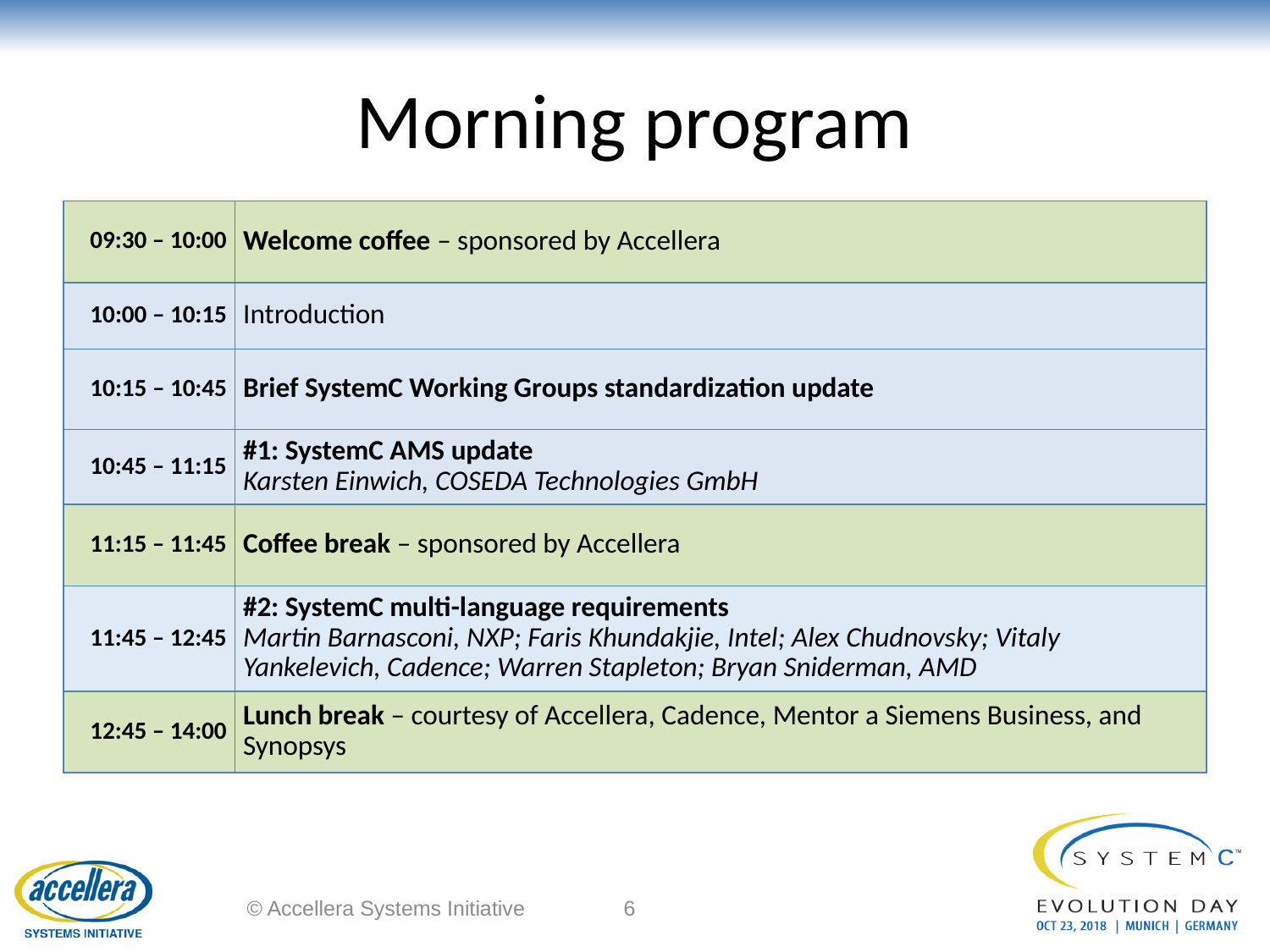

# Morning program
| 09:30 – 10:00 | Welcome coffee – sponsored by Accellera |
| --- | --- |
| 10:00 – 10:15 | Introduction |
| 10:15 – 10:45 | Brief SystemC Working Groups standardization update |
| 10:45 – 11:15 | #1: SystemC AMS update Karsten Einwich, COSEDA Technologies GmbH |
| 11:15 – 11:45 | Coffee break – sponsored by Accellera |
| 11:45 – 12:45 | #2: SystemC multi-language requirements Martin Barnasconi, NXP; Faris Khundakjie, Intel; Alex Chudnovsky; Vitaly Yankelevich, Cadence; Warren Stapleton; Bryan Sniderman, AMD |
| 12:45 – 14:00 | Lunch break – courtesy of Accellera, Cadence, Mentor a Siemens Business, and Synopsys |
© Accellera Systems Initiative
6